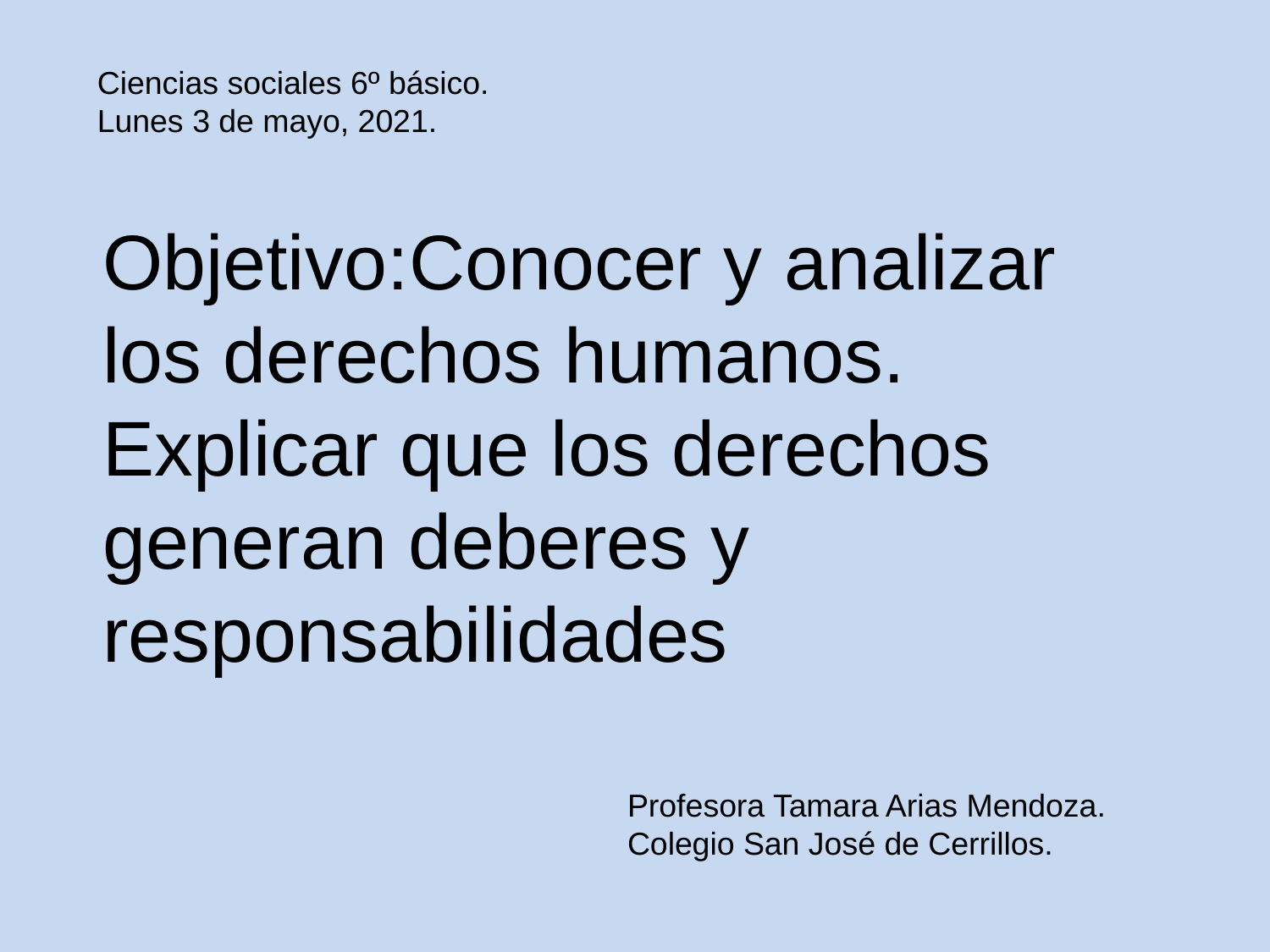

Ciencias sociales 6º básico.
Lunes 3 de mayo, 2021.
Objetivo:Conocer y analizar los derechos humanos.
Explicar que los derechos generan deberes y responsabilidades
Profesora Tamara Arias Mendoza.
Colegio San José de Cerrillos.